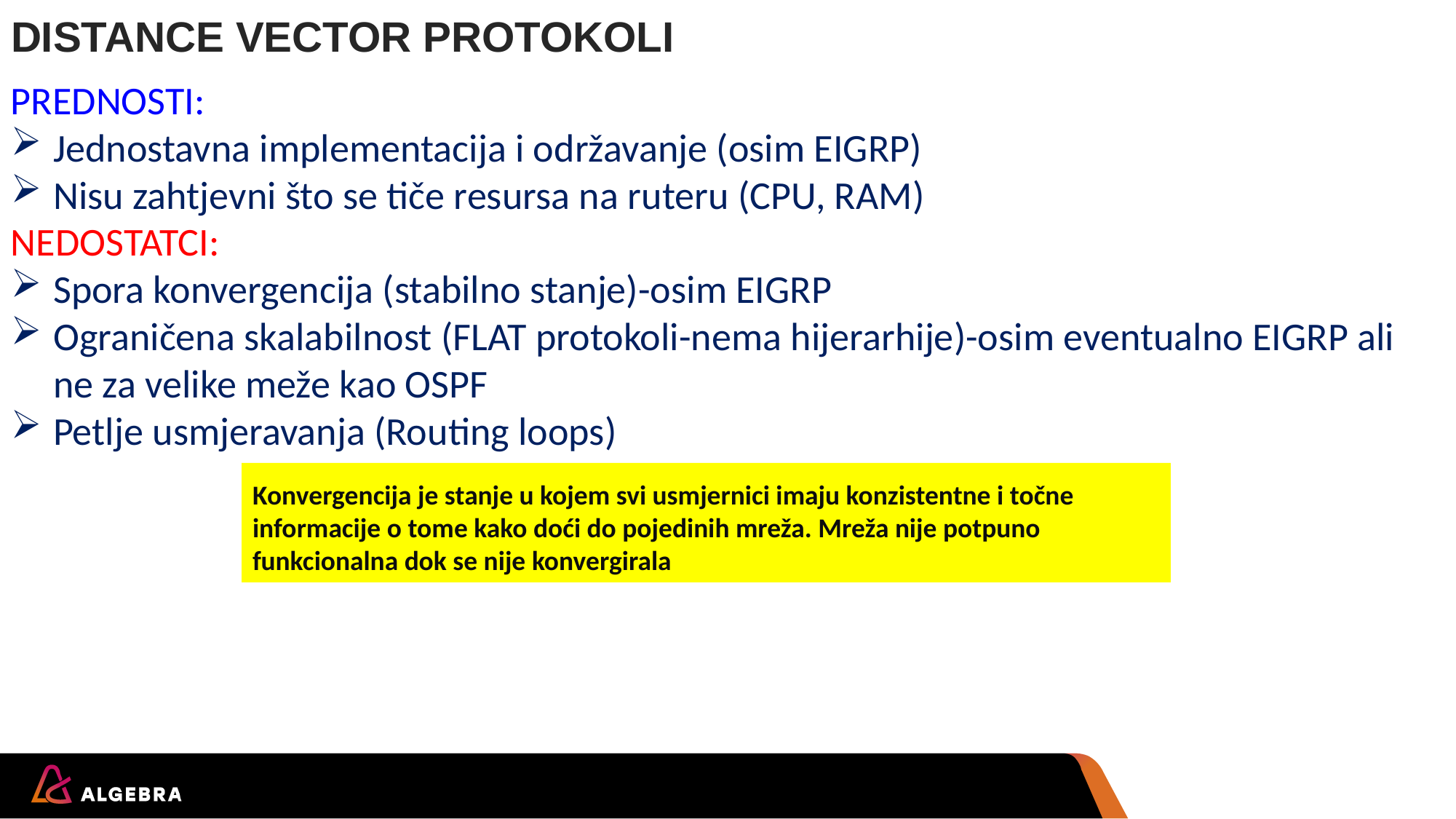

# DISTANCE VECTOR PROTOKOLI
PREDNOSTI:
Jednostavna implementacija i održavanje (osim EIGRP)
Nisu zahtjevni što se tiče resursa na ruteru (CPU, RAM)
NEDOSTATCI:
Spora konvergencija (stabilno stanje)-osim EIGRP
Ograničena skalabilnost (FLAT protokoli-nema hijerarhije)-osim eventualno EIGRP ali ne za velike meže kao OSPF
Petlje usmjeravanja (Routing loops)

Konvergencija je stanje u kojem svi usmjernici imaju konzistentne i točne informacije o tome kako doći do pojedinih mreža. Mreža nije potpuno funkcionalna dok se nije konvergirala